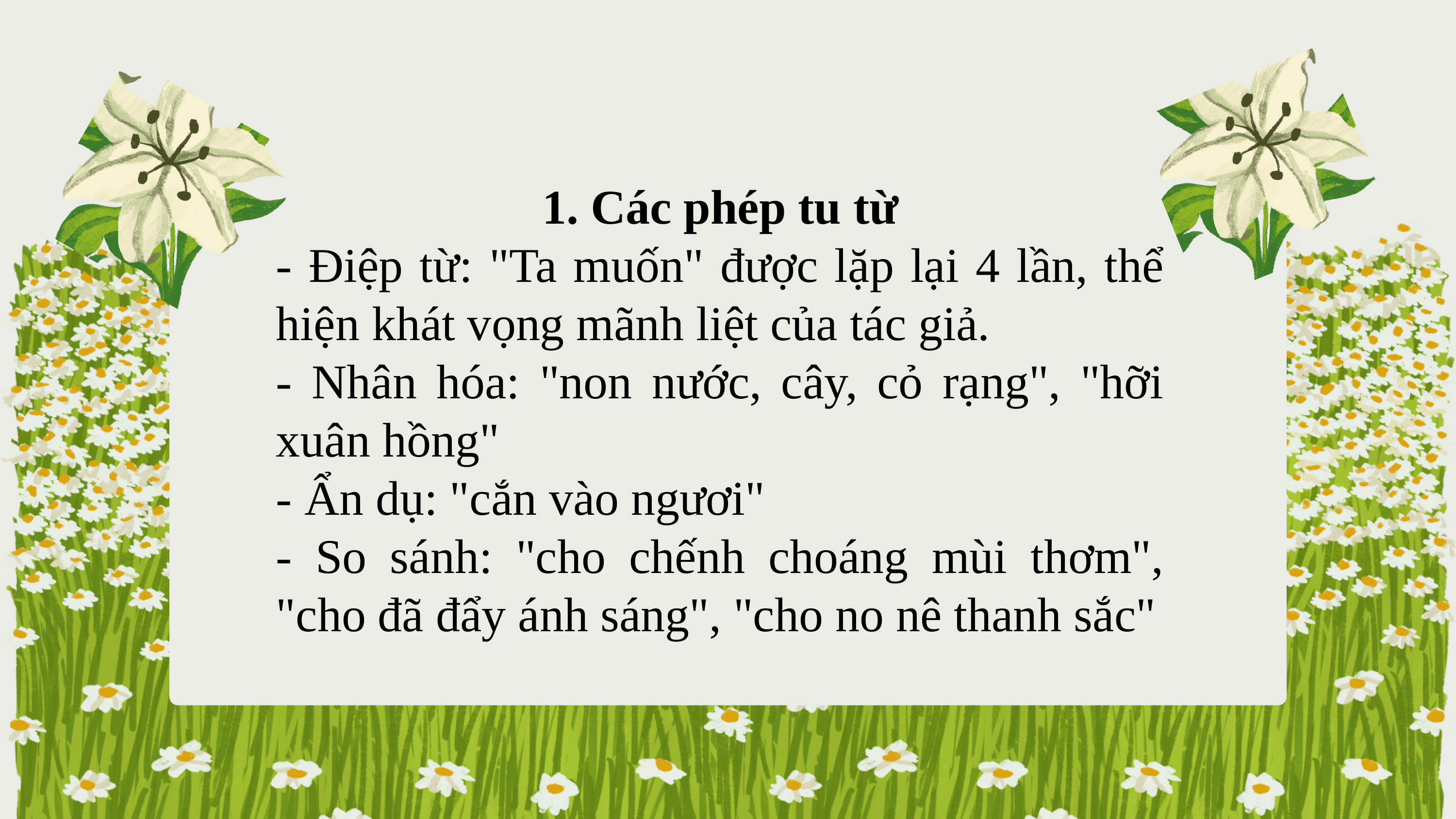

1. Các phép tu từ
- Điệp từ: "Ta muốn" được lặp lại 4 lần, thể hiện khát vọng mãnh liệt của tác giả.
- Nhân hóa: "non nước, cây, cỏ rạng", "hỡi xuân hồng"
- Ẩn dụ: "cắn vào ngươi"
- So sánh: "cho chếnh choáng mùi thơm", "cho đã đẩy ánh sáng", "cho no nê thanh sắc"